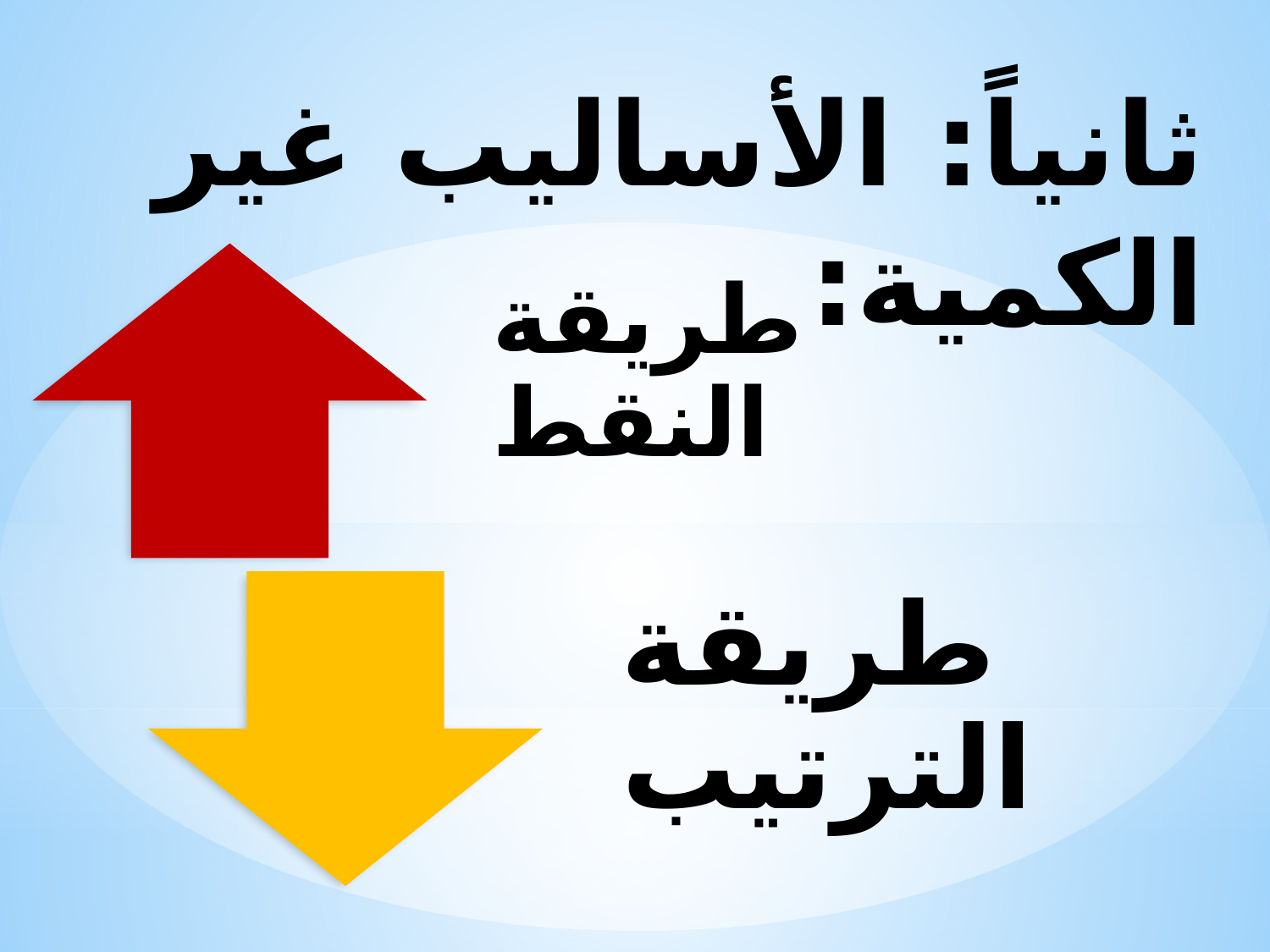

# ثانياً: الأساليب غير الكمية:
طريقة النقط
طريقة الترتيب